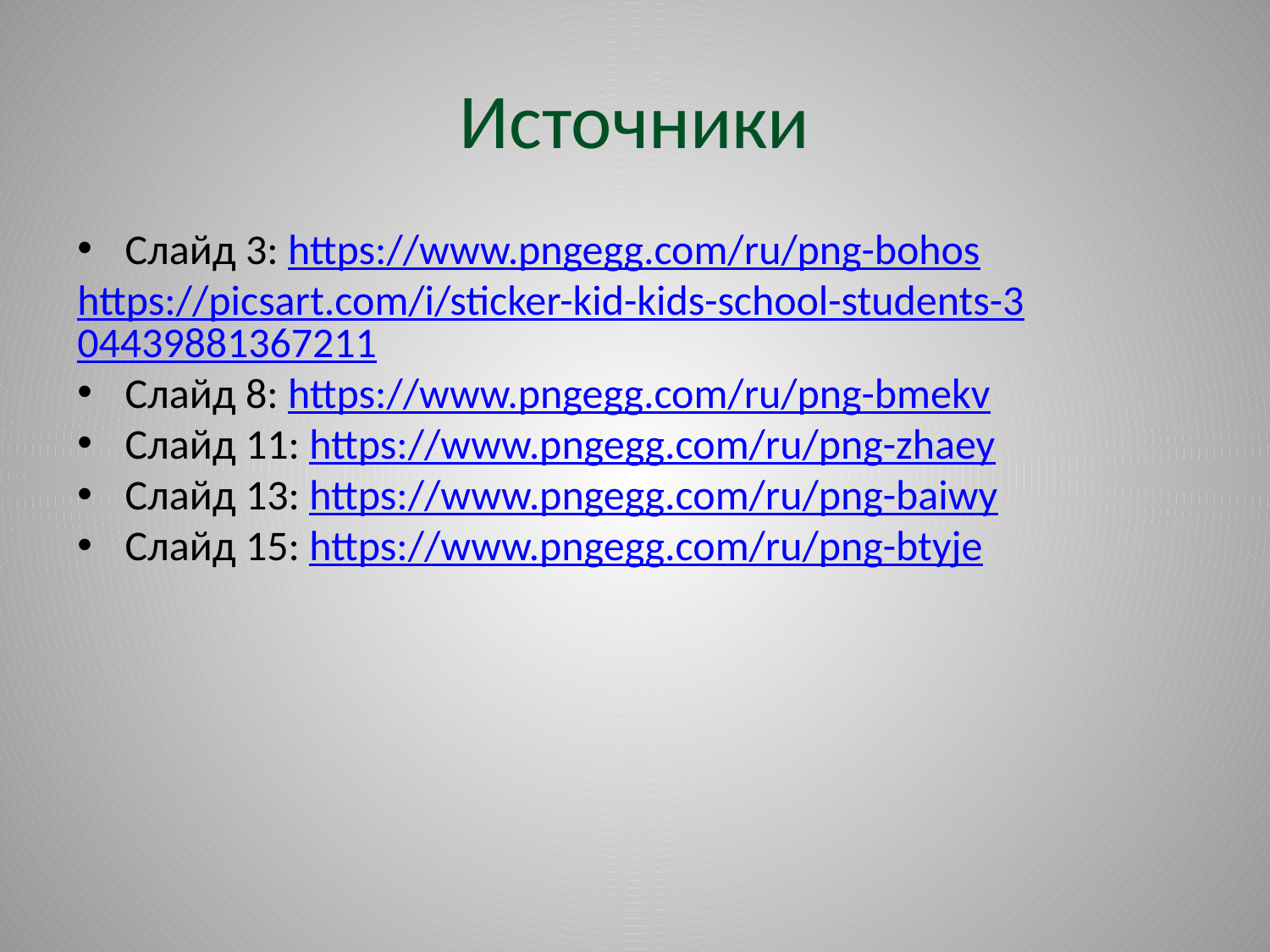

# Источники
Слайд 3: https://www.pngegg.com/ru/png-bohos
https://picsart.com/i/sticker-kid-kids-school-students-304439881367211
Слайд 8: https://www.pngegg.com/ru/png-bmekv
Слайд 11: https://www.pngegg.com/ru/png-zhaey
Слайд 13: https://www.pngegg.com/ru/png-baiwy
Слайд 15: https://www.pngegg.com/ru/png-btyje